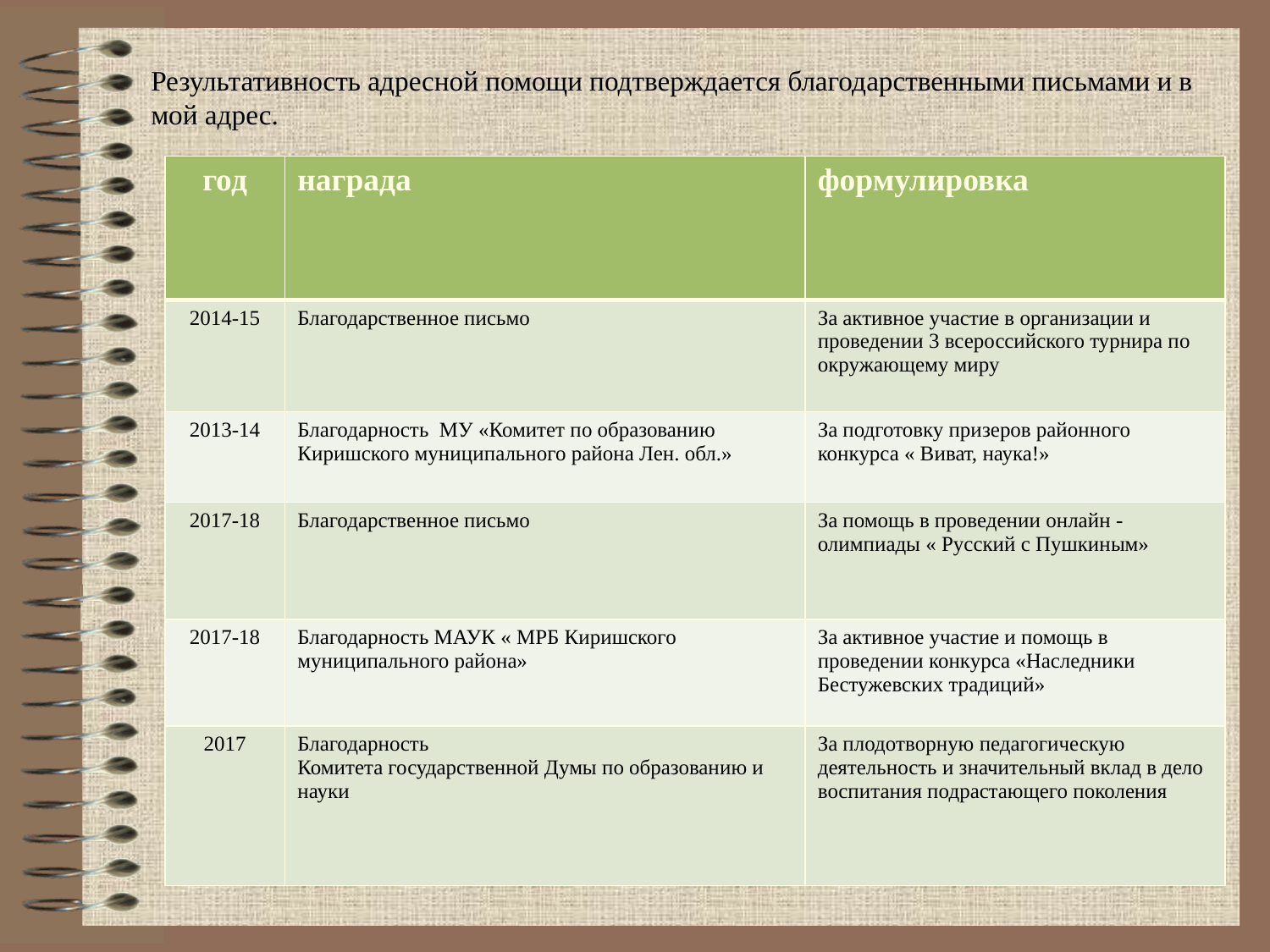

Результативность адресной помощи подтверждается благодарственными письмами и в мой адрес.

| год | награда | формулировка |
| --- | --- | --- |
| 2014-15 | Благодарственное письмо | За активное участие в организации и проведении 3 всероссийского турнира по окружающему миру |
| 2013-14 | Благодарность МУ «Комитет по образованию Киришского муниципального района Лен. обл.» | За подготовку призеров районного конкурса « Виват, наука!» |
| 2017-18 | Благодарственное письмо | За помощь в проведении онлайн -олимпиады « Русский с Пушкиным» |
| 2017-18 | Благодарность МАУК « МРБ Киришского муниципального района» | За активное участие и помощь в проведении конкурса «Наследники Бестужевских традиций» |
| 2017 | Благодарность Комитета государственной Думы по образованию и науки | За плодотворную педагогическую деятельность и значительный вклад в дело воспитания подрастающего поколения |